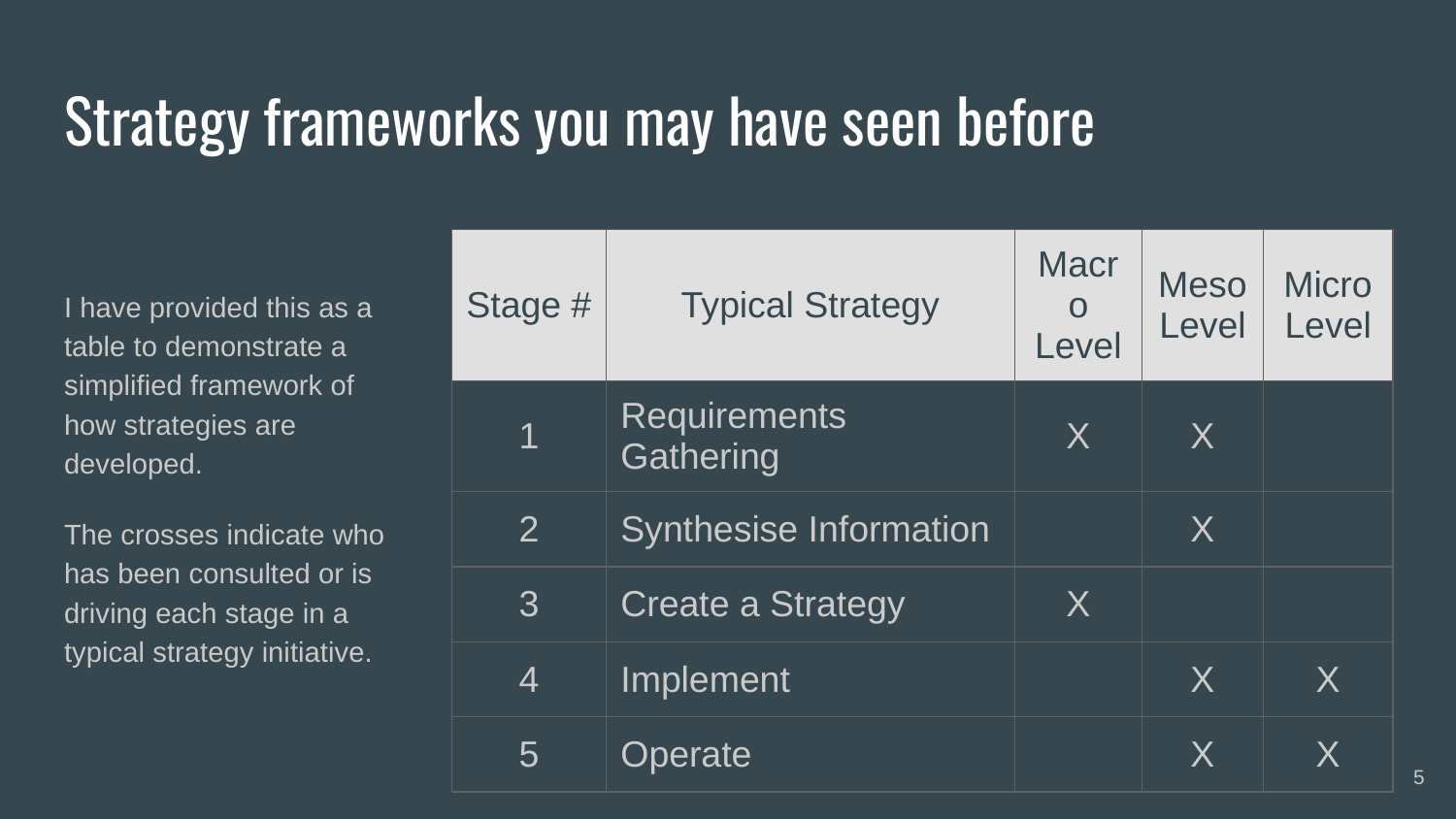

# Strategy frameworks you may have seen before
| Stage # | Typical Strategy | Macro Level | Meso Level | Micro Level |
| --- | --- | --- | --- | --- |
| 1 | Requirements Gathering | X | X |  |
| 2 | Synthesise Information |  | X |  |
| 3 | Create a Strategy | X |  |  |
| 4 | Implement |  | X | X |
| 5 | Operate |  | X | X |
I have provided this as a table to demonstrate a simplified framework of how strategies are developed.
The crosses indicate who has been consulted or is driving each stage in a typical strategy initiative.
5